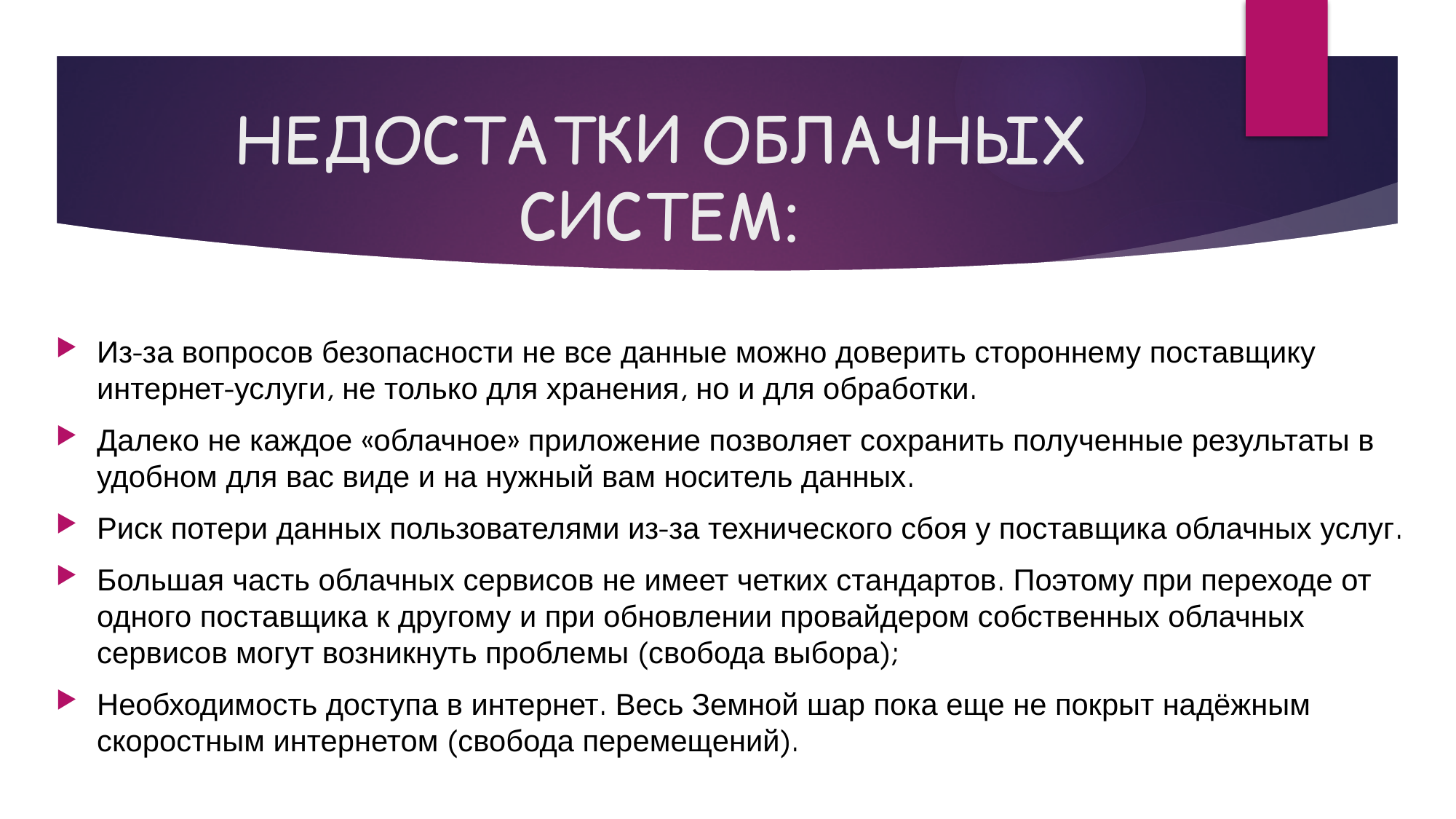

# НЕДОСТАТКИ ОБЛАЧНЫХ СИСТЕМ:

Из-за вопросов безопасности не все данные можно доверить стороннему поставщику интернет-услуги, не только для хранения, но и для обработки.
Далеко не каждое «облачное» приложение позволяет сохранить полученные результаты в удобном для вас виде и на нужный вам носитель данных.
Риск потери данных пользователями из-за технического сбоя у поставщика облачных услуг.
Большая часть облачных сервисов не имеет четких стандартов. Поэтому при переходе от одного поставщика к другому и при обновлении провайдером собственных облачных сервисов могут возникнуть проблемы (свобода выбора);
Необходимость доступа в интернет. Весь Земной шар пока еще не покрыт надёжным скоростным интернетом (свобода перемещений).